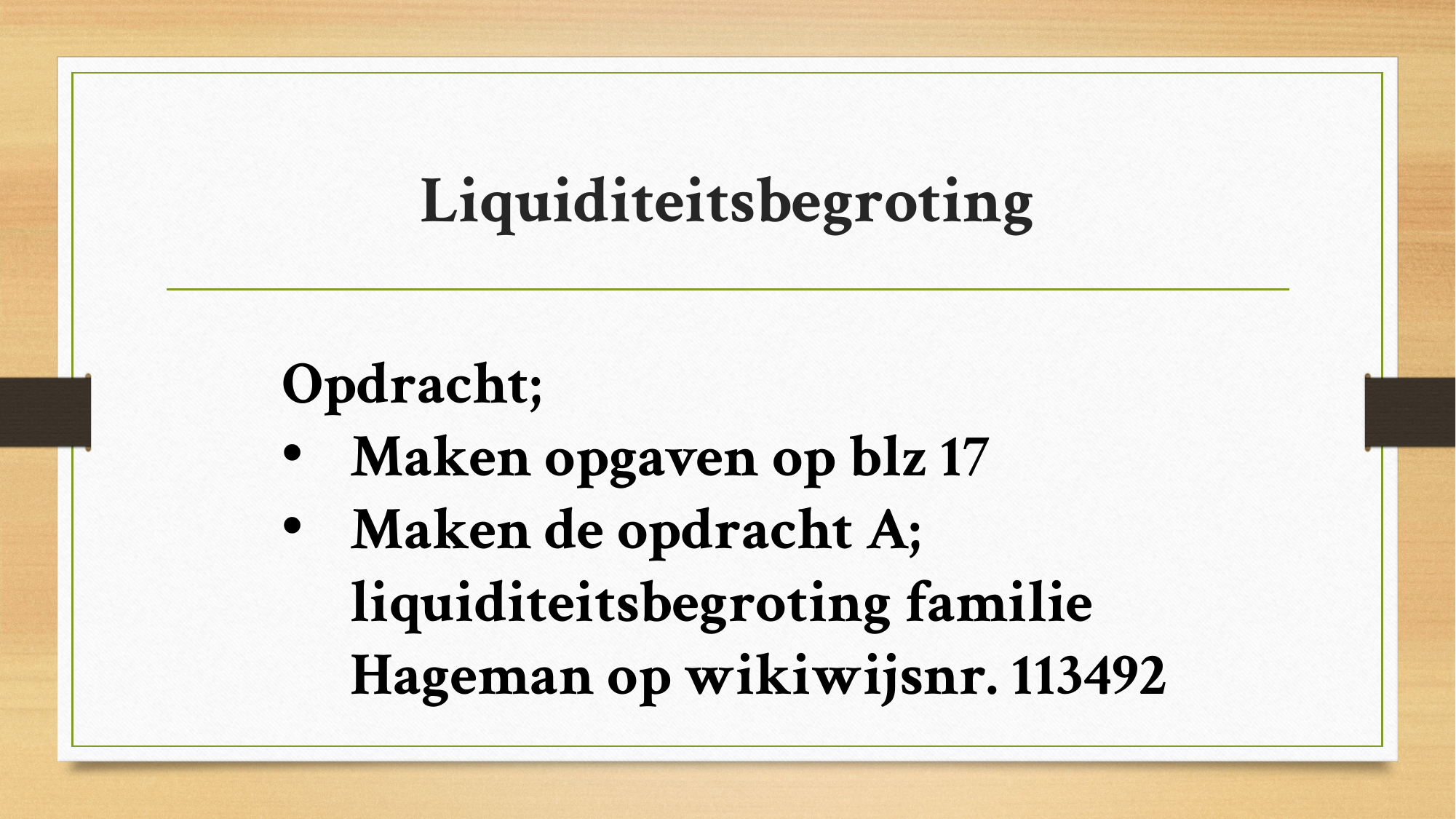

# Liquiditeitsbegroting
Opdracht;
Maken opgaven op blz 17
Maken de opdracht A; liquiditeitsbegroting familie Hageman op wikiwijsnr. 113492